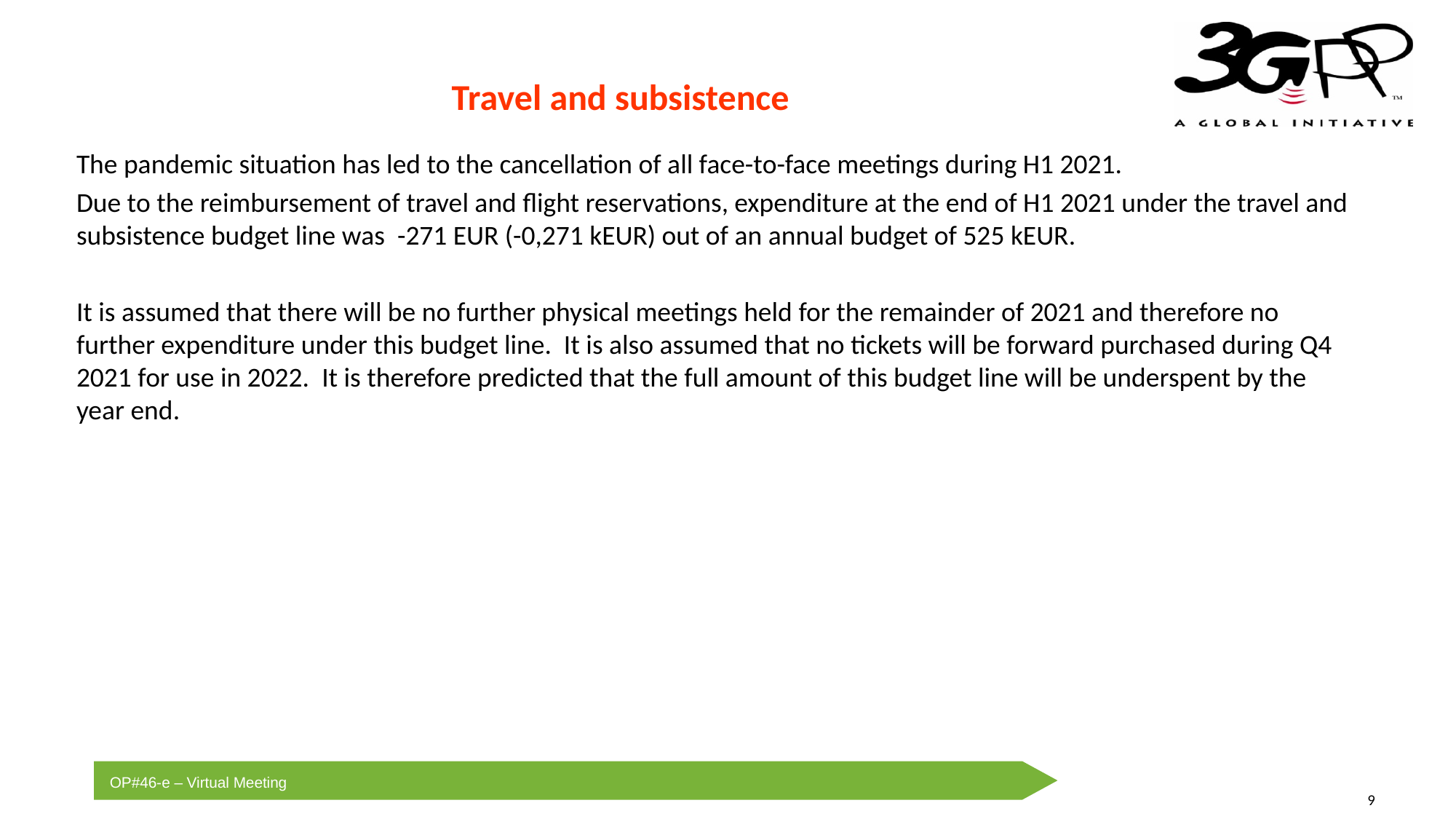

# Travel and subsistence
The pandemic situation has led to the cancellation of all face-to-face meetings during H1 2021.
Due to the reimbursement of travel and flight reservations, expenditure at the end of H1 2021 under the travel and subsistence budget line was  -271 EUR (-0,271 kEUR) out of an annual budget of 525 kEUR.

It is assumed that there will be no further physical meetings held for the remainder of 2021 and therefore no  further expenditure under this budget line.  It is also assumed that no tickets will be forward purchased during Q4 2021 for use in 2022.  It is therefore predicted that the full amount of this budget line will be underspent by the year end.

9